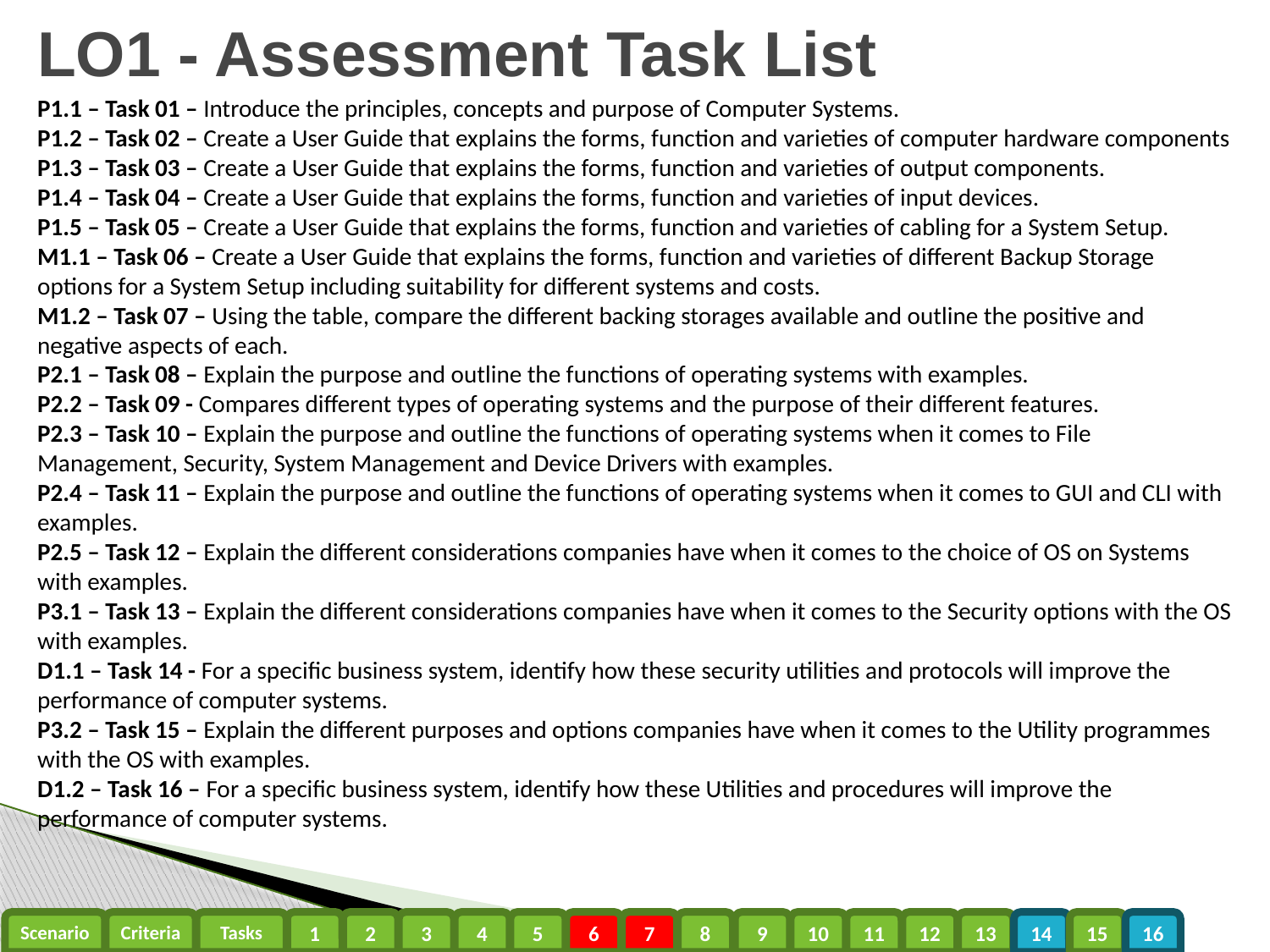

# LO1 - Assessment Task List
P1.1 – Task 01 – Introduce the principles, concepts and purpose of Computer Systems.
P1.2 – Task 02 – Create a User Guide that explains the forms, function and varieties of computer hardware components
P1.3 – Task 03 – Create a User Guide that explains the forms, function and varieties of output components.
P1.4 – Task 04 – Create a User Guide that explains the forms, function and varieties of input devices.
P1.5 – Task 05 – Create a User Guide that explains the forms, function and varieties of cabling for a System Setup.
M1.1 – Task 06 – Create a User Guide that explains the forms, function and varieties of different Backup Storage options for a System Setup including suitability for different systems and costs.
M1.2 – Task 07 – Using the table, compare the different backing storages available and outline the positive and negative aspects of each.
P2.1 – Task 08 – Explain the purpose and outline the functions of operating systems with examples.
P2.2 – Task 09 - Compares different types of operating systems and the purpose of their different features.
P2.3 – Task 10 – Explain the purpose and outline the functions of operating systems when it comes to File Management, Security, System Management and Device Drivers with examples.
P2.4 – Task 11 – Explain the purpose and outline the functions of operating systems when it comes to GUI and CLI with examples.
P2.5 – Task 12 – Explain the different considerations companies have when it comes to the choice of OS on Systems with examples.
P3.1 – Task 13 – Explain the different considerations companies have when it comes to the Security options with the OS with examples.
D1.1 – Task 14 - For a specific business system, identify how these security utilities and protocols will improve the performance of computer systems.
P3.2 – Task 15 – Explain the different purposes and options companies have when it comes to the Utility programmes with the OS with examples.
D1.2 – Task 16 – For a specific business system, identify how these Utilities and procedures will improve the performance of computer systems.